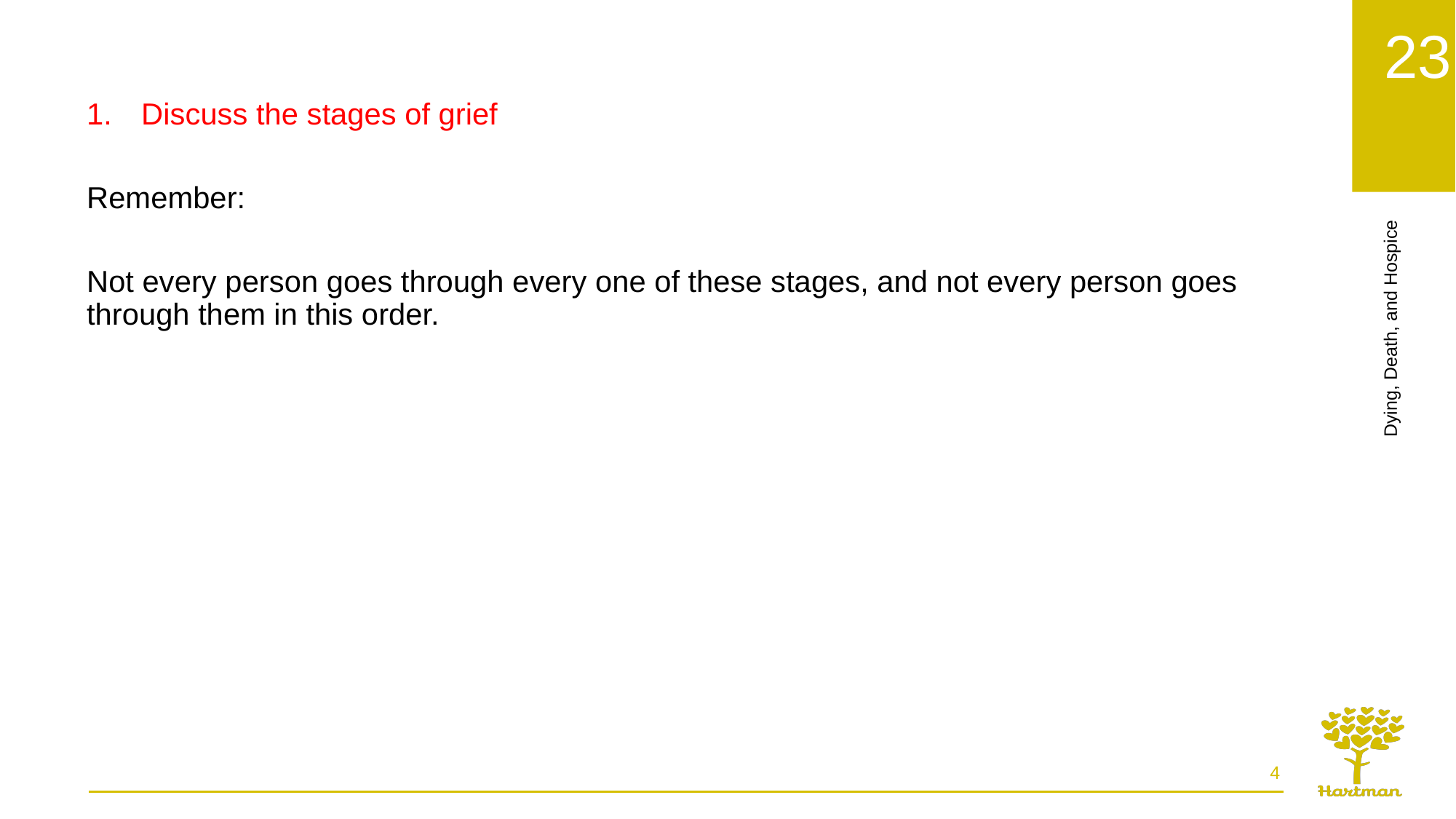

Discuss the stages of grief

Remember:

Not every person goes through every one of these stages, and not every person goes through them in this order.

4